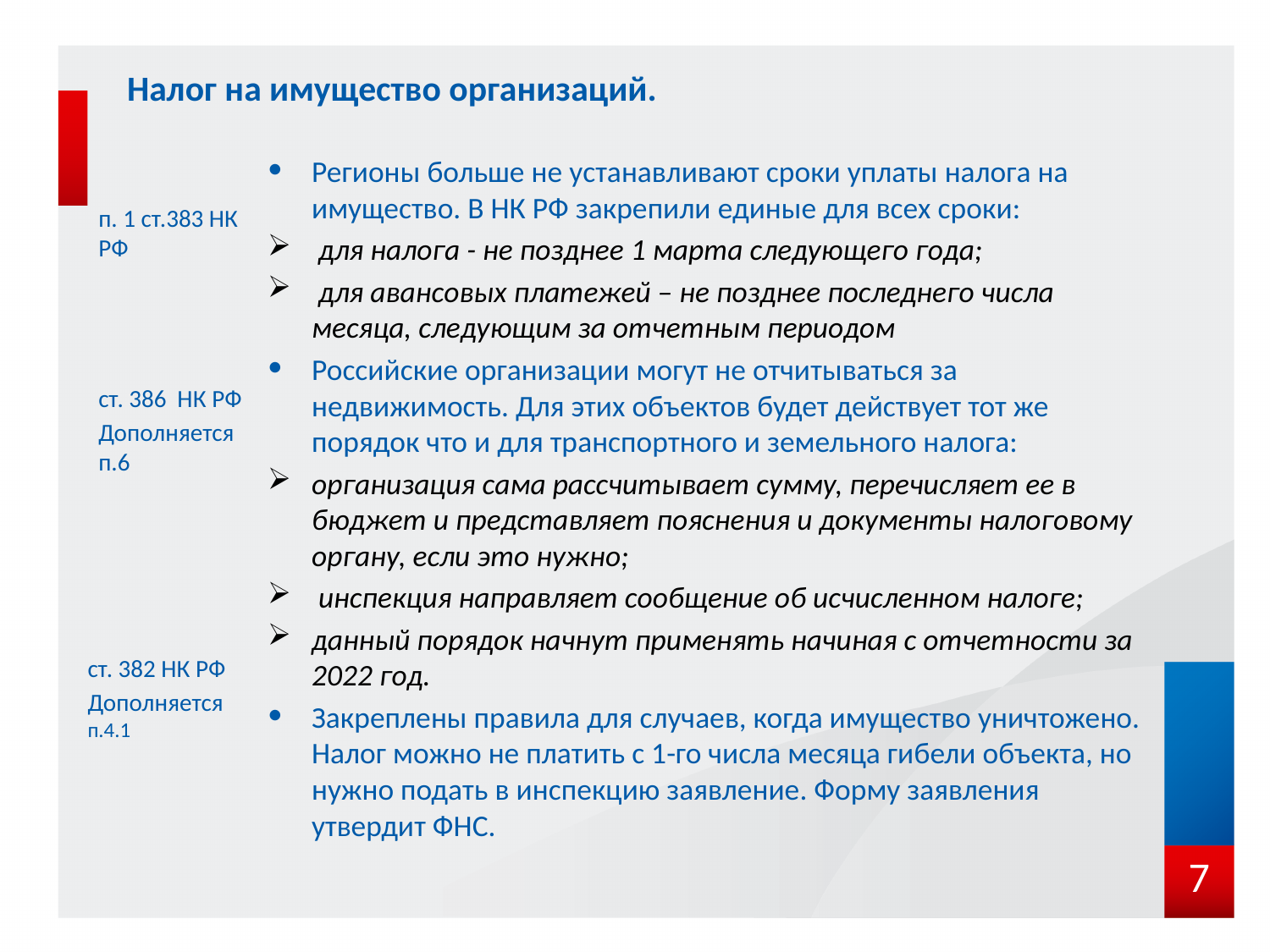

# Налог на имущество организаций.
Регионы больше не устанавливают сроки уплаты налога на имущество. В НК РФ закрепили единые для всех сроки:
 для налога - не позднее 1 марта следующего года;
 для авансовых платежей – не позднее последнего числа месяца, следующим за отчетным периодом
Российские организации могут не отчитываться за недвижимость. Для этих объектов будет действует тот же порядок что и для транспортного и земельного налога:
организация сама рассчитывает сумму, перечисляет ее в бюджет и представляет пояснения и документы налоговому органу, если это нужно;
 инспекция направляет сообщение об исчисленном налоге;
данный порядок начнут применять начиная с отчетности за 2022 год.
Закреплены правила для случаев, когда имущество уничтожено. Налог можно не платить с 1-го числа месяца гибели объекта, но нужно подать в инспекцию заявление. Форму заявления утвердит ФНС.

п. 1 ст.383 НК РФ
ст. 386  НК РФ
Дополняется п.6

ст. 382 НК РФ
Дополняется п.4.1

7